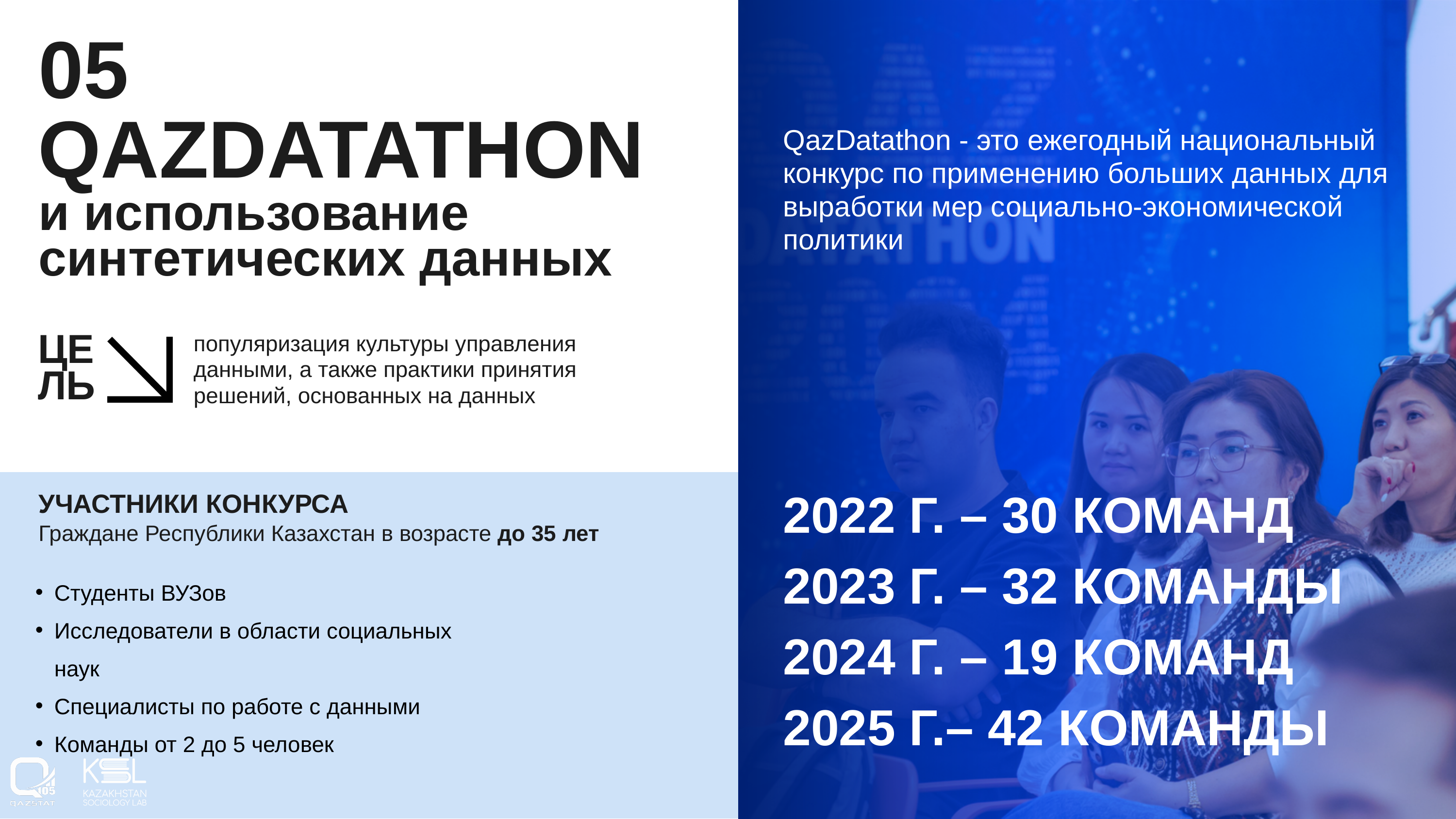

05
QAZDATATHON
QazDatathon - это ежегодный национальный конкурс по применению больших данных для выработки мер социально-экономической политики
и использование синтетических данных
популяризация культуры управления данными, а также практики принятия решений, основанных на данных
ЦЕЛЬ

2022 Г. – 30 КОМАНД
2023 Г. – 32 КОМАНДЫ
2024 Г. – 19 КОМАНД
2025 Г.– 42 КОМАНДЫ
УЧАСТНИКИ КОНКУРСА
Граждане Республики Казахстан в возрасте до 35 лет
Студенты ВУЗов
Исследователи в области социальных наук
Специалисты по работе с данными
Команды от 2 до 5 человек